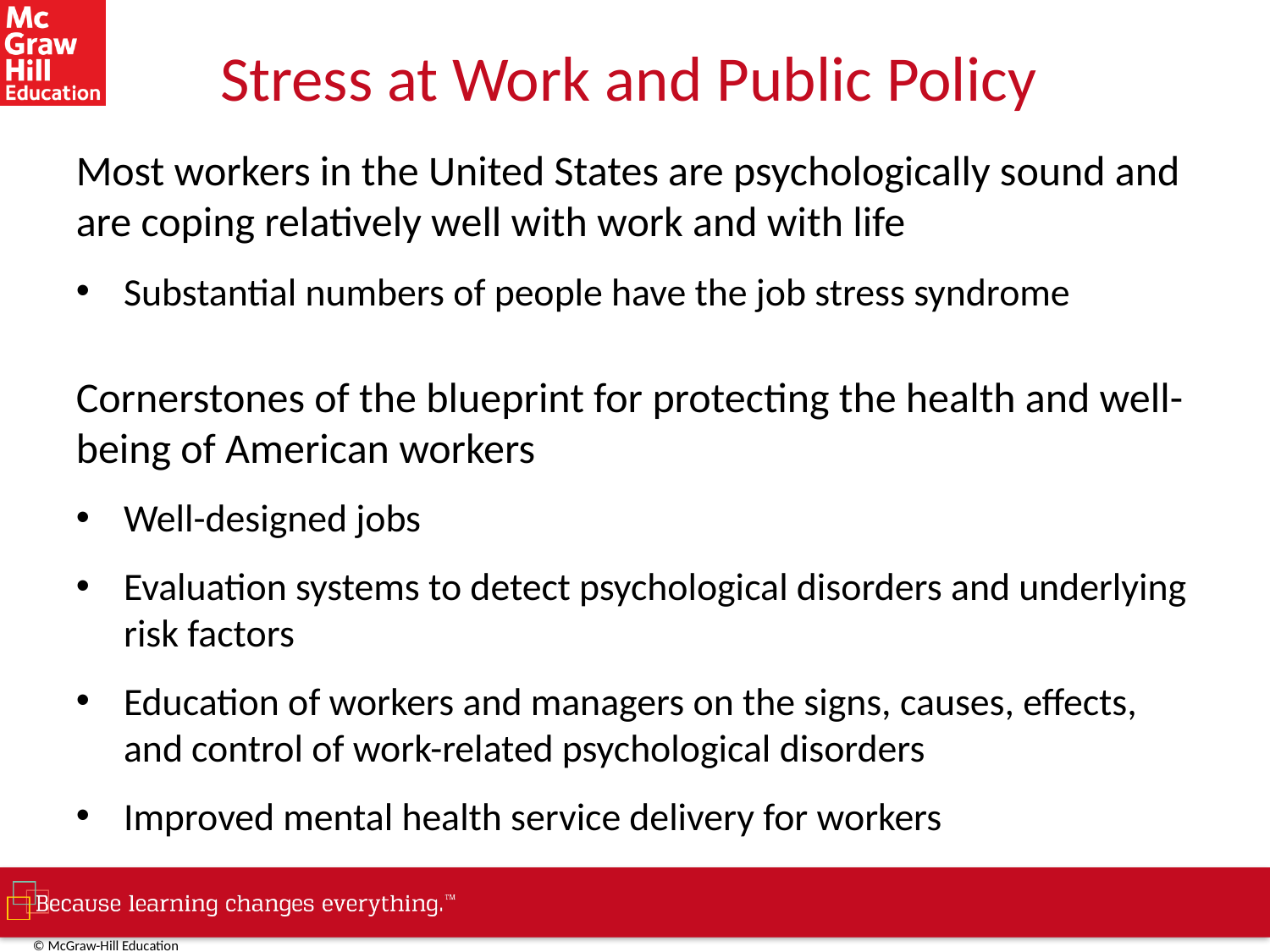

# Stress at Work and Public Policy
Most workers in the United States are psychologically sound and are coping relatively well with work and with life
Substantial numbers of people have the job stress syndrome

Cornerstones of the blueprint for protecting the health and well-being of American workers
Well-designed jobs
Evaluation systems to detect psychological disorders and underlying risk factors
Education of workers and managers on the signs, causes, effects, and control of work-related psychological disorders
Improved mental health service delivery for workers